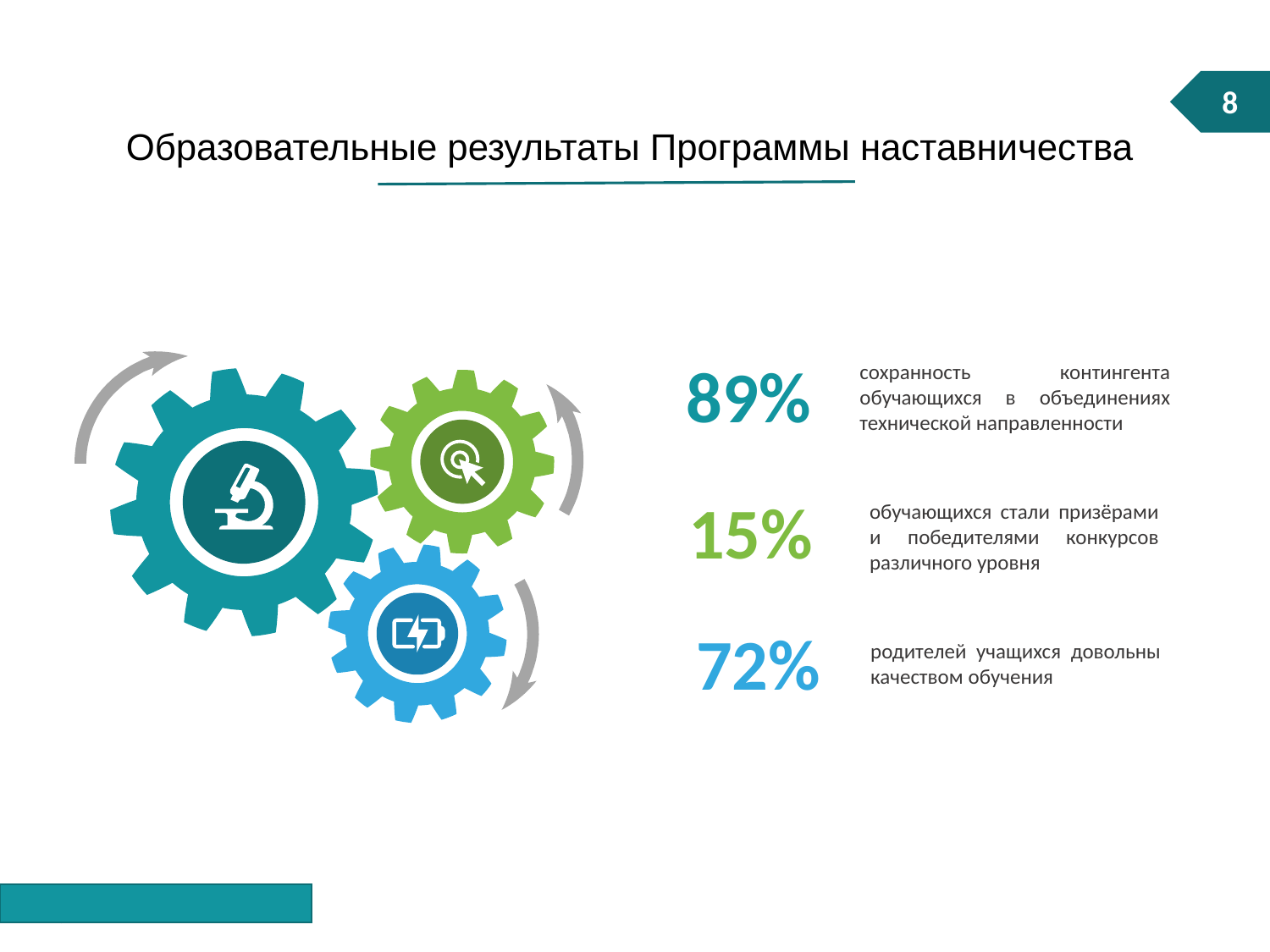

8
Образовательные результаты Программы наставничества
89%

сохранность контингента обучающихся в объединениях технической направленности

15%
обучающихся стали призёрами и победителями конкурсов различного уровня

72%

родителей учащихся довольны качеством обучения